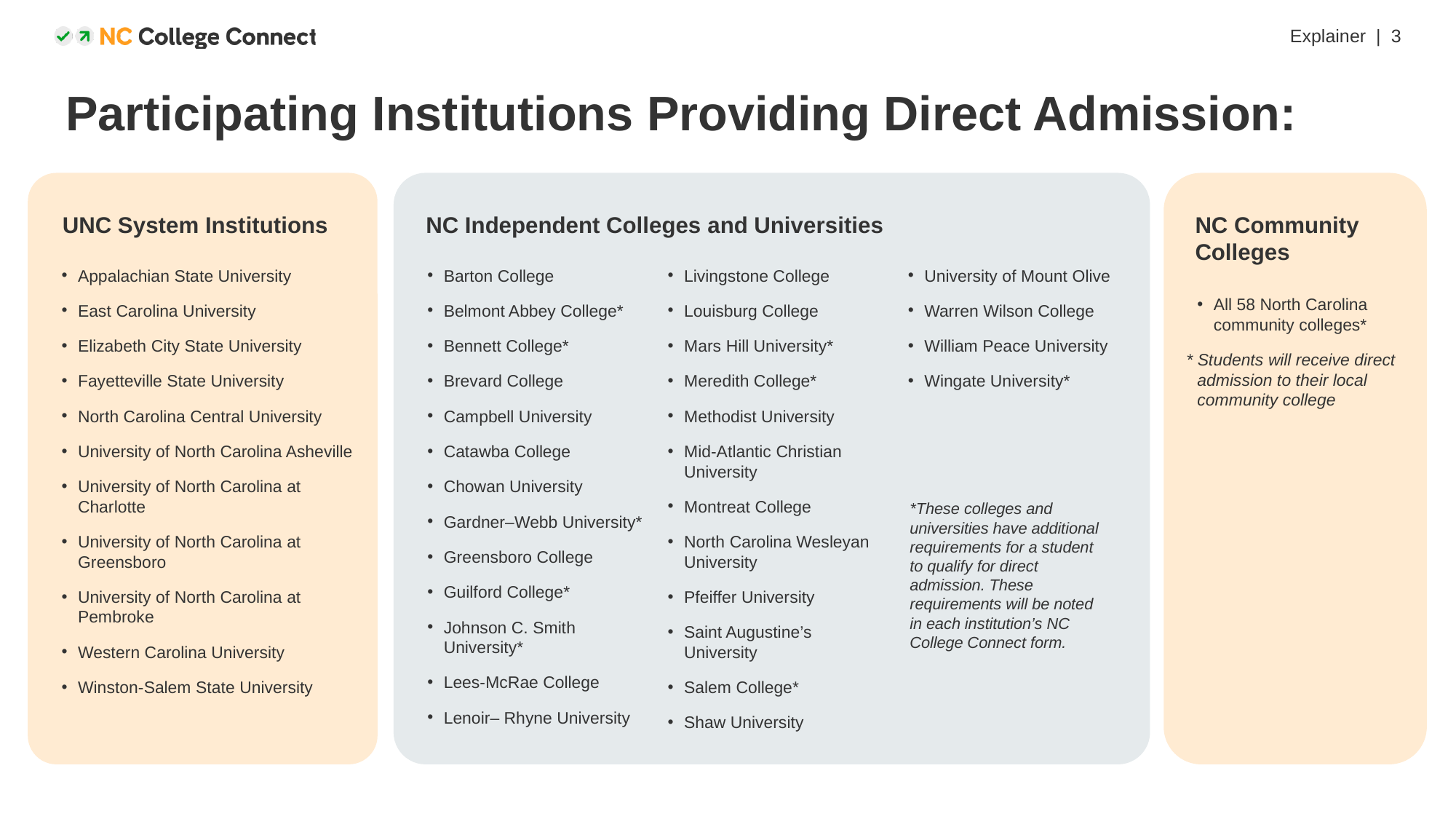

# Participating Institutions Providing Direct Admission:

UNC System Institutions
NC Independent Colleges and Universities
NC Community Colleges
Appalachian State University
East Carolina University
Elizabeth City State University
Fayetteville State University
North Carolina Central University
University of North Carolina Asheville
University of North Carolina at Charlotte
University of North Carolina at Greensboro
University of North Carolina at Pembroke
Western Carolina University
Winston-Salem State University
Barton College
Belmont Abbey College*
Bennett College*
Brevard College
Campbell University
Catawba College
Chowan University
Gardner–Webb University*
Greensboro College
Guilford College*
Johnson C. Smith University*
Lees-McRae College
Lenoir– Rhyne University
Livingstone College
Louisburg College
Mars Hill University*
Meredith College*
Methodist University
Mid-Atlantic Christian University
Montreat College
North Carolina Wesleyan University
Pfeiffer University
Saint Augustine’s University
Salem College*
Shaw University
University of Mount Olive
Warren Wilson College
William Peace University
Wingate University*
All 58 North Carolina community colleges*
* Students will receive direct admission to their local community college
*These colleges and universities have additional requirements for a student to qualify for direct admission. These requirements will be noted in each institution’s NC College Connect form.